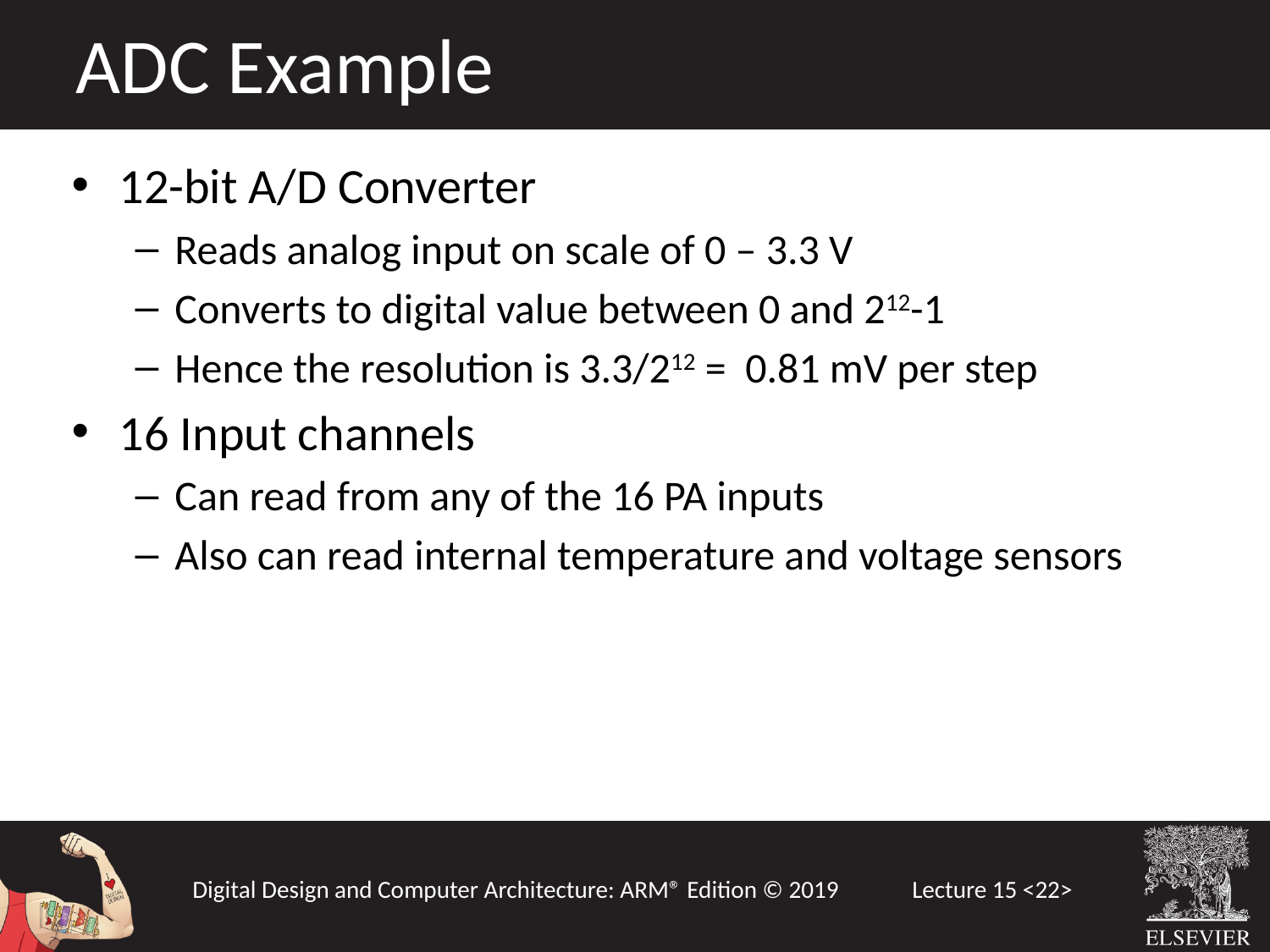

ADC Example
12-bit A/D Converter
Reads analog input on scale of 0 – 3.3 V
Converts to digital value between 0 and 212-1
Hence the resolution is 3.3/212 =  0.81 mV per step
16 Input channels
Can read from any of the 16 PA inputs
Also can read internal temperature and voltage sensors